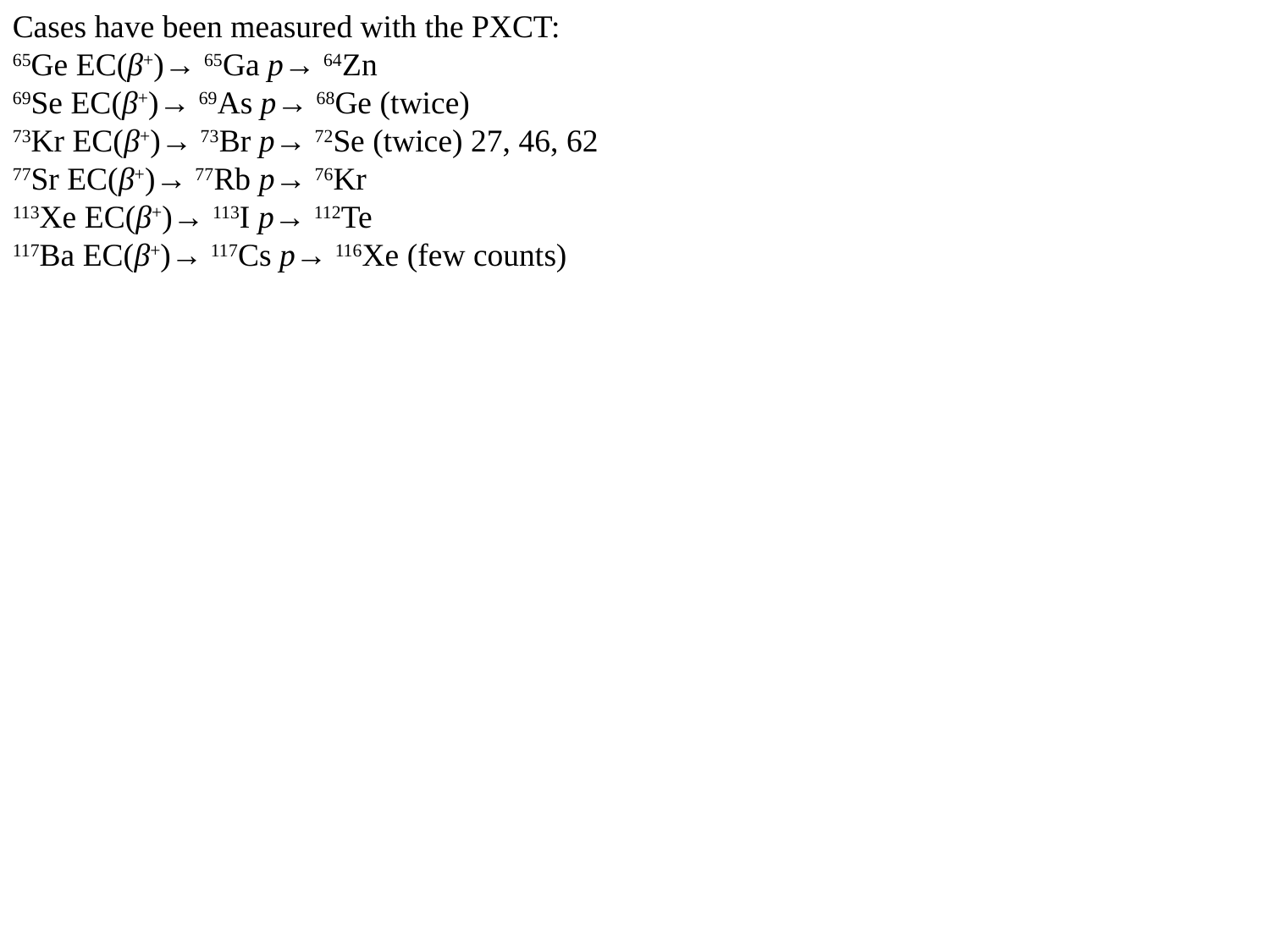

Cases have been measured with the PXCT:
65Ge EC(β+)→ 65Ga p→ 64Zn
69Se EC(β+)→ 69As p→ 68Ge (twice)
73Kr EC(β+)→ 73Br p→ 72Se (twice) 27, 46, 62
77Sr EC(β+)→ 77Rb p→ 76Kr
113Xe EC(β+)→ 113I p→ 112Te
117Ba EC(β+)→ 117Cs p→ 116Xe (few counts)